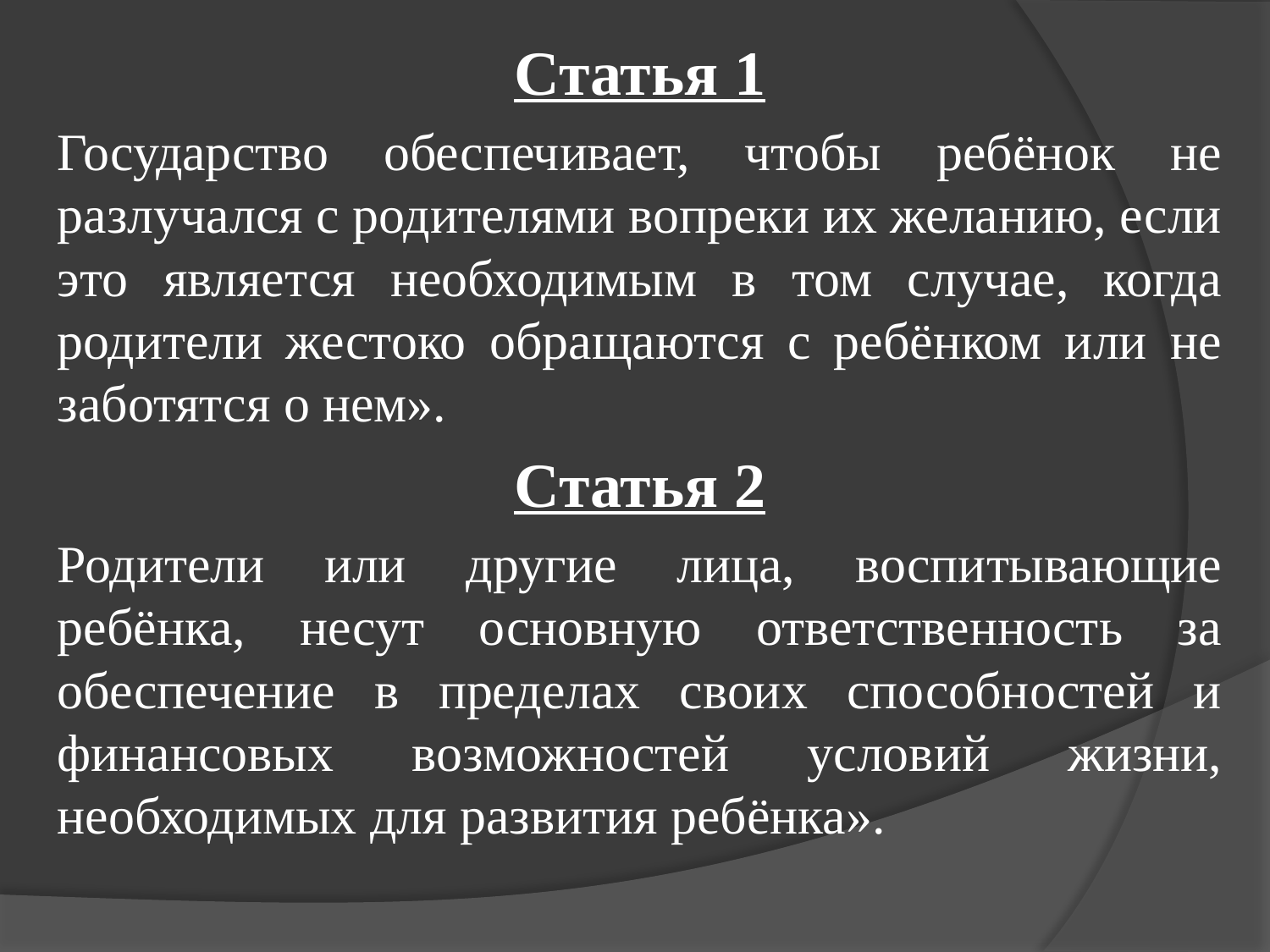

Статья 1
Государство обеспечивает, чтобы ребёнок не разлучался с родителями вопреки их желанию, если это является необходимым в том случае, когда родители жестоко обращаются с ребёнком или не заботятся о нем».
Статья 2
Родители или другие лица, воспитывающие ребёнка, несут основную ответственность за обеспечение в пределах своих способностей и финансовых возможностей условий жизни, необходимых для развития ребёнка».